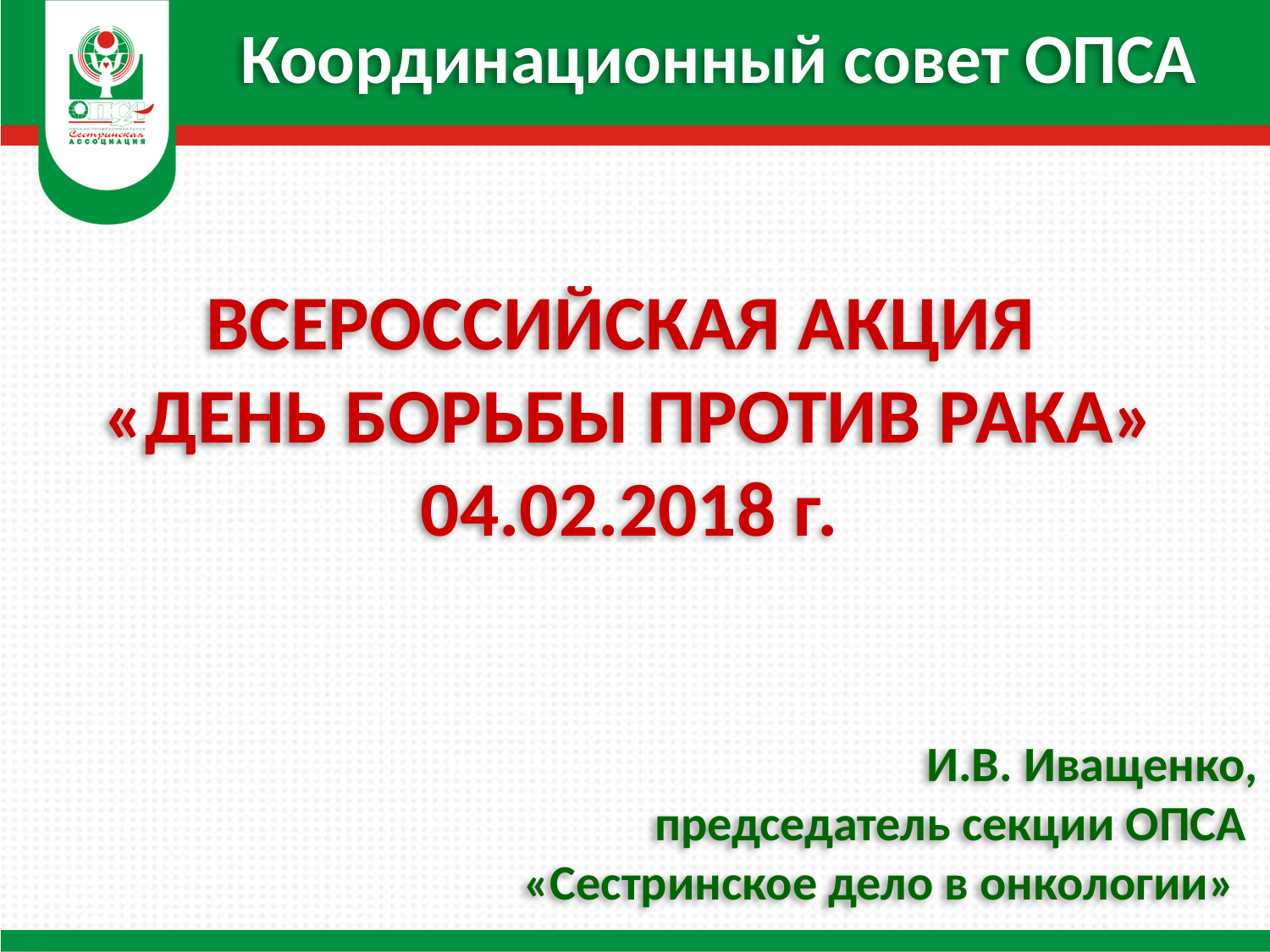

Координационный совет ОПСА
ВСЕРОССИЙСКАЯ АКЦИЯ
«ДЕНЬ БОРЬБЫ ПРОТИВ РАКА»
04.02.2018 г.
И.В. Иващенко,
председатель секции ОПСА
«Сестринское дело в онкологии»